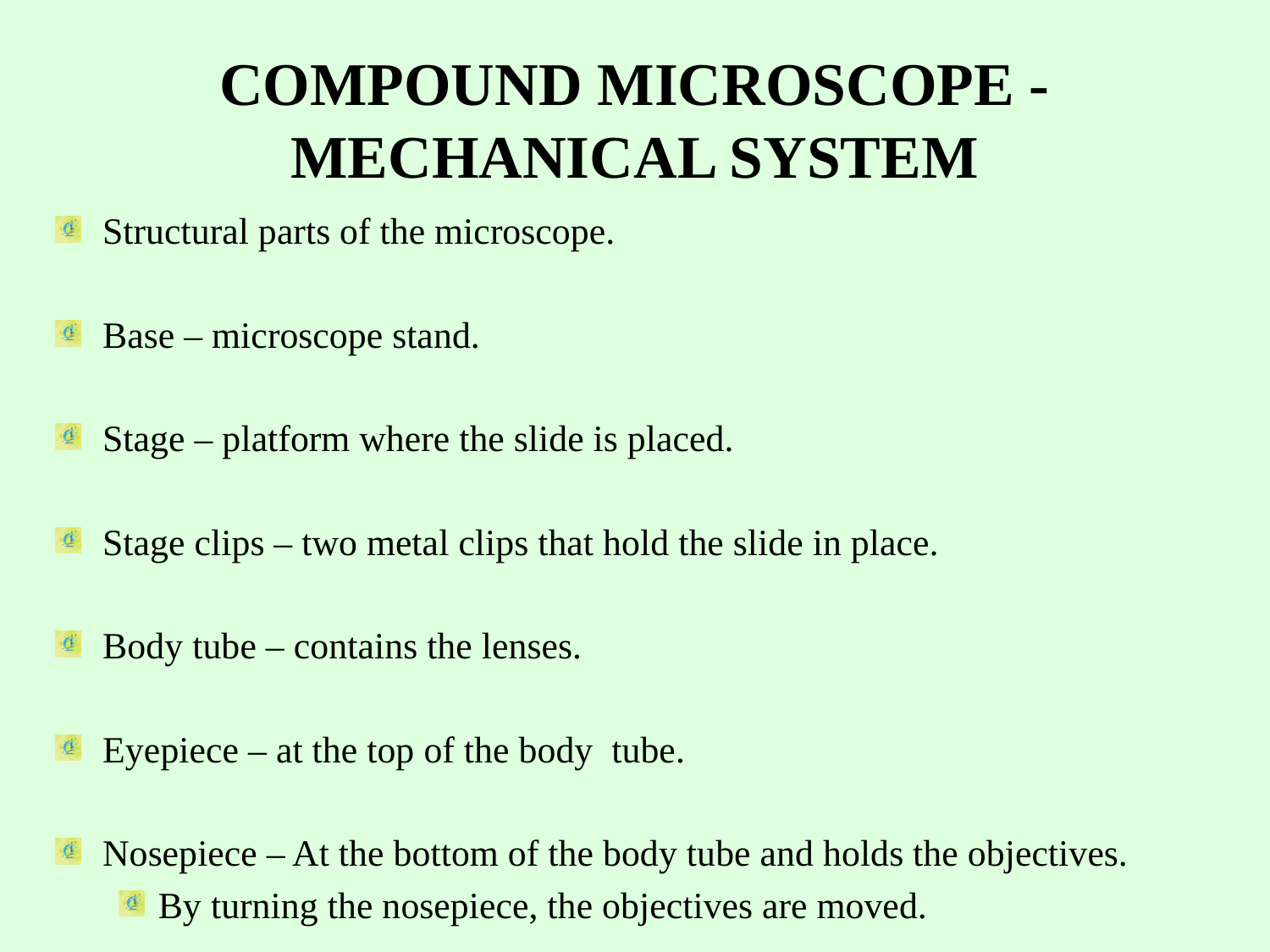

# COMPOUND MICROSCOPE - MECHANICAL SYSTEM
Structural parts of the microscope.

Base – microscope stand.

Stage – platform where the slide is placed.

Stage clips – two metal clips that hold the slide in place.

Body tube – contains the lenses.

Eyepiece – at the top of the body  tube.

Nosepiece – At the bottom of the body tube and holds the objectives.
By turning the nosepiece, the objectives are moved.